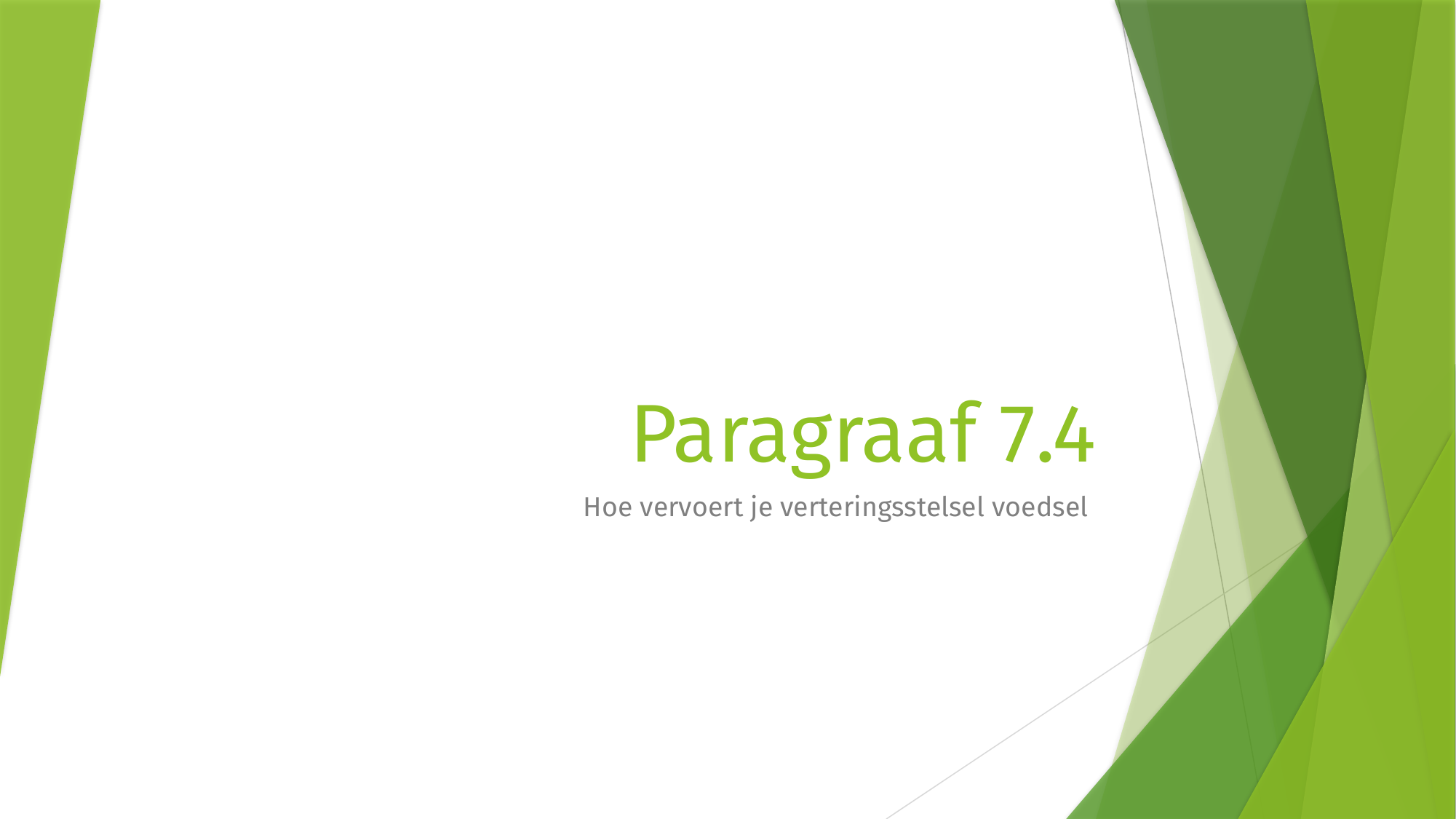

# Paragraaf 7.4
Hoe vervoert je verteringsstelsel voedsel